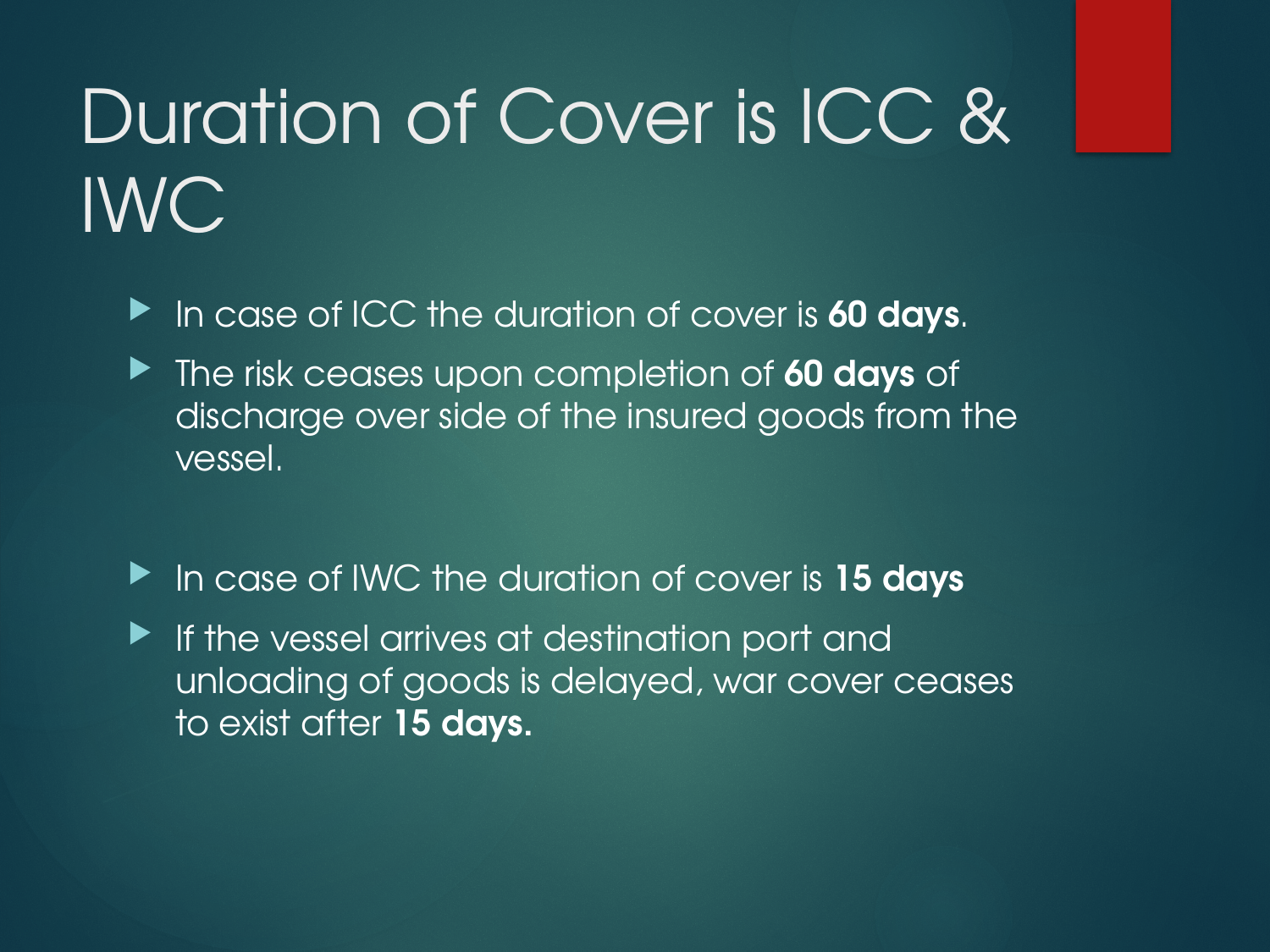

# Duration of Cover is ICC & IWC
In case of ICC the duration of cover is 60 days.
The risk ceases upon completion of 60 days of discharge over side of the insured goods from the vessel.

In case of IWC the duration of cover is 15 days
If the vessel arrives at destination port and unloading of goods is delayed, war cover ceases to exist after 15 days.